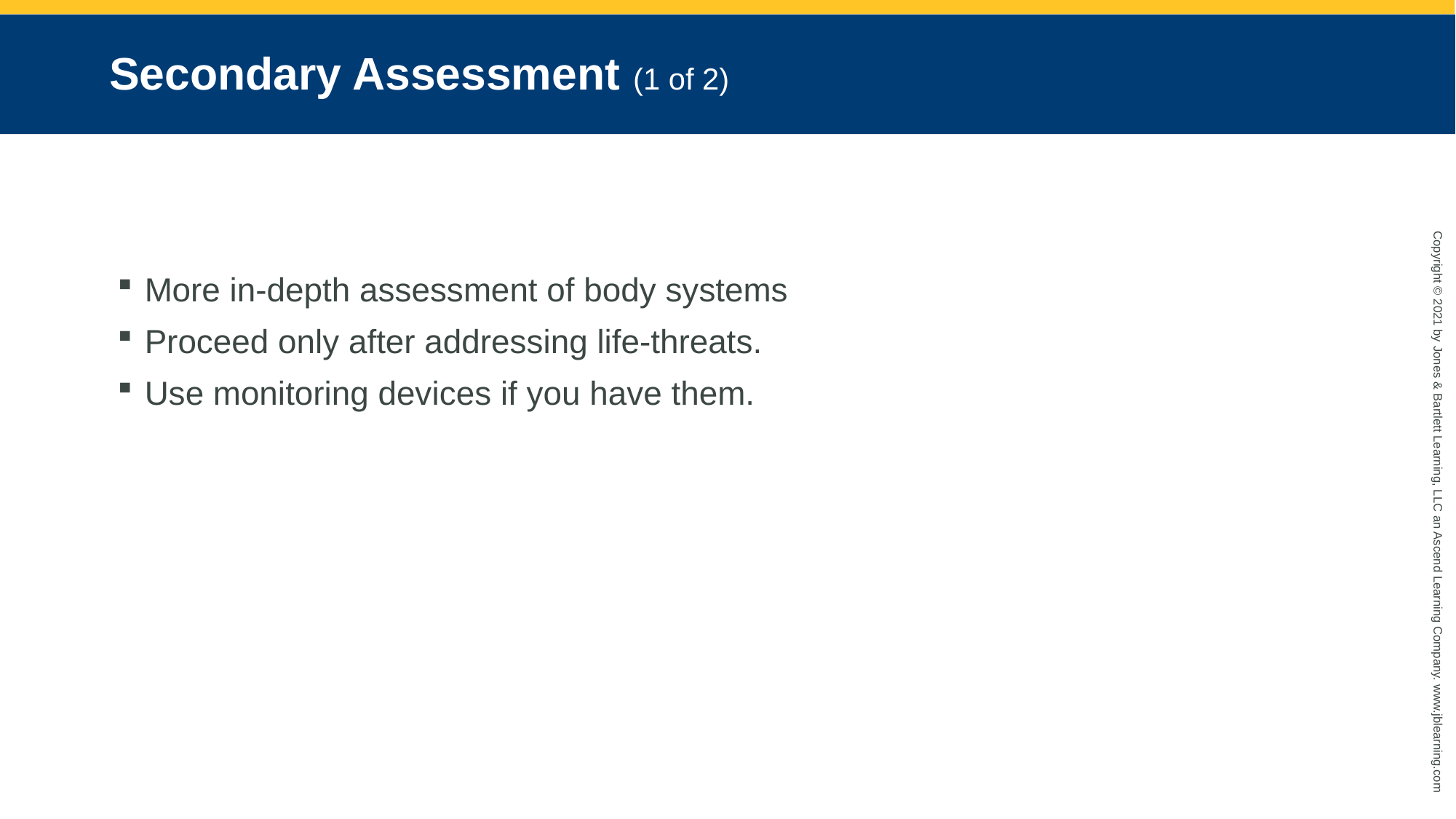

# Secondary Assessment (1 of 2)
More in-depth assessment of body systems
Proceed only after addressing life-threats.
Use monitoring devices if you have them.